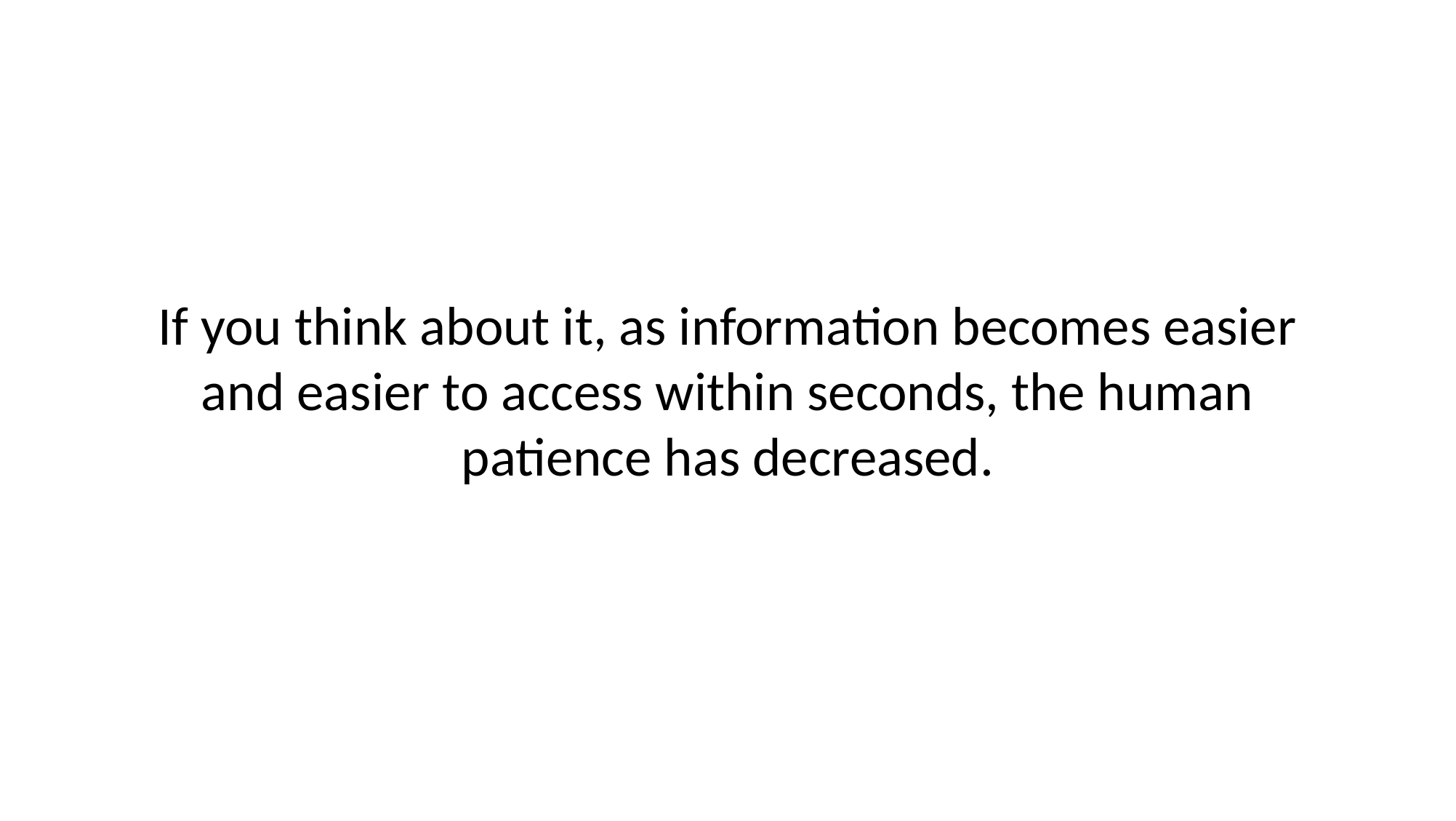

# If you think about it, as information becomes easier and easier to access within seconds, the human patience has decreased.